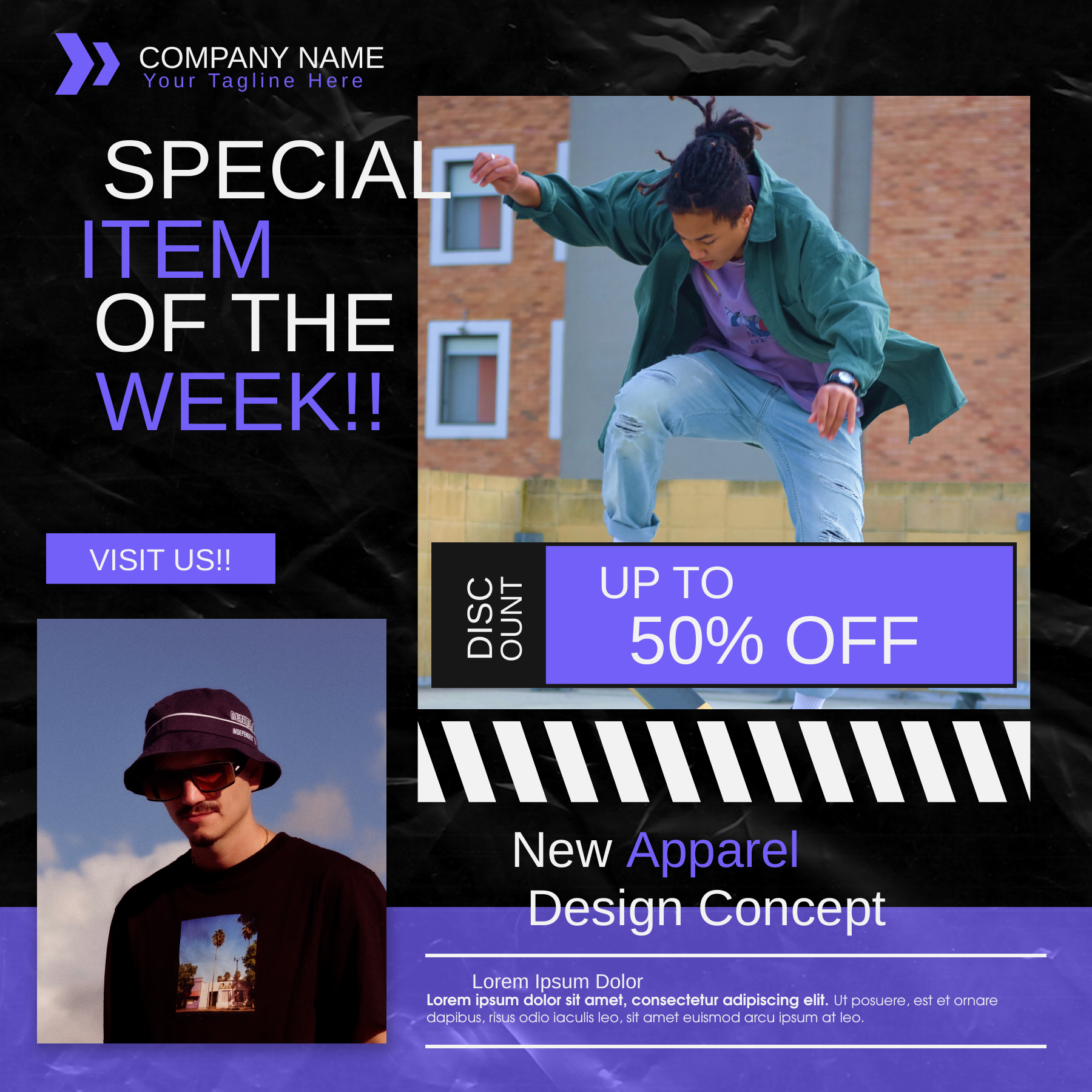

COMPANY NAME
Your Tagline Here

SPECIAL
ITEM
OF THE
WEEK!!

VISIT US!!

UP TO
50% OFF
DISC
OUNT

New Apparel
Design Concept

Lorem Ipsum Dolor
Lorem ipsum dolor sit amet, consectetur adipiscing elit. Ut posuere, est et ornare dapibus, risus odio iaculis leo, sit amet euismod arcu ipsum at leo.